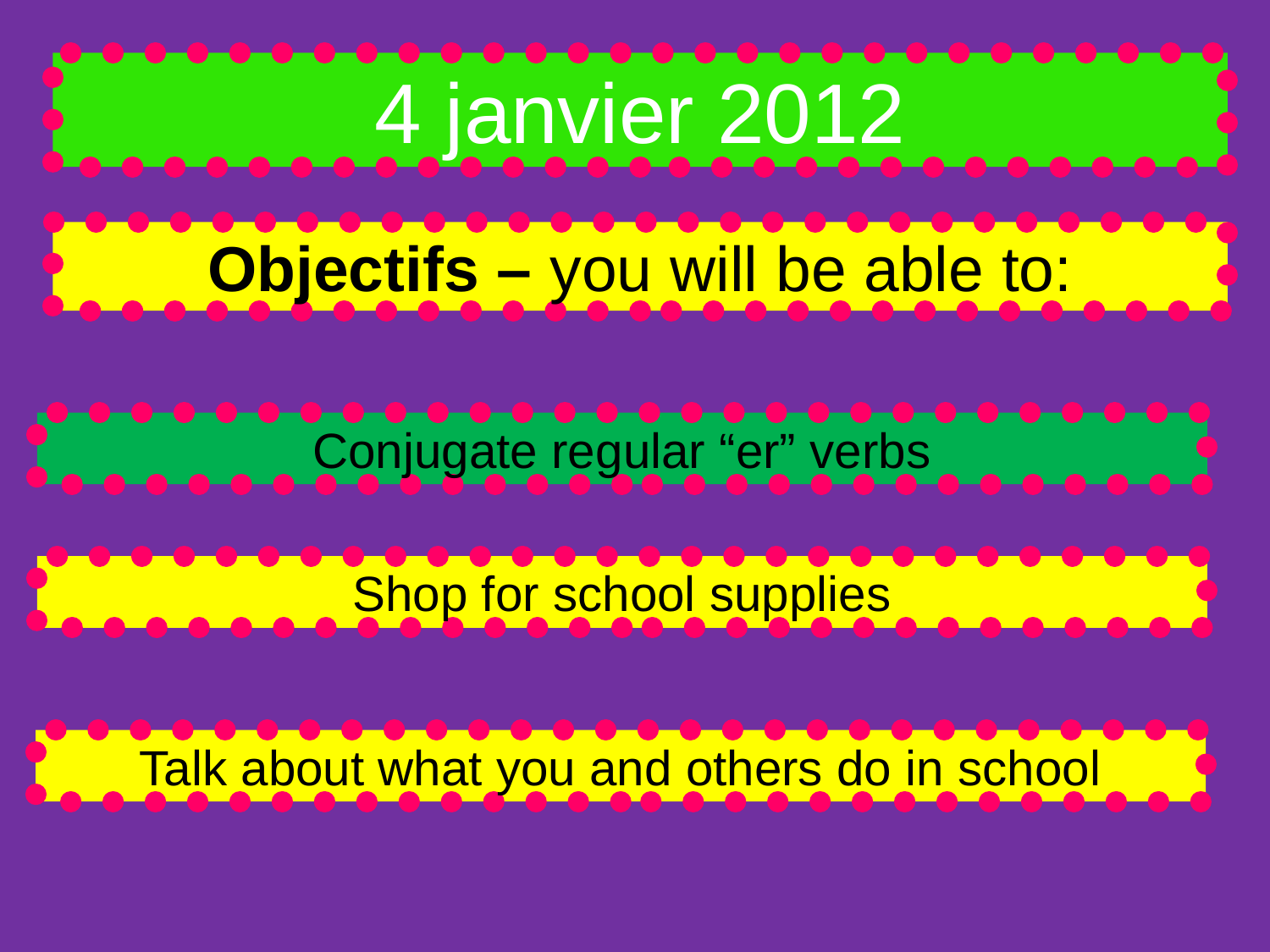

4 janvier 2012
Objectifs – you will be able to:
Conjugate regular “er” verbs
Shop for school supplies
Talk about what you and others do in school